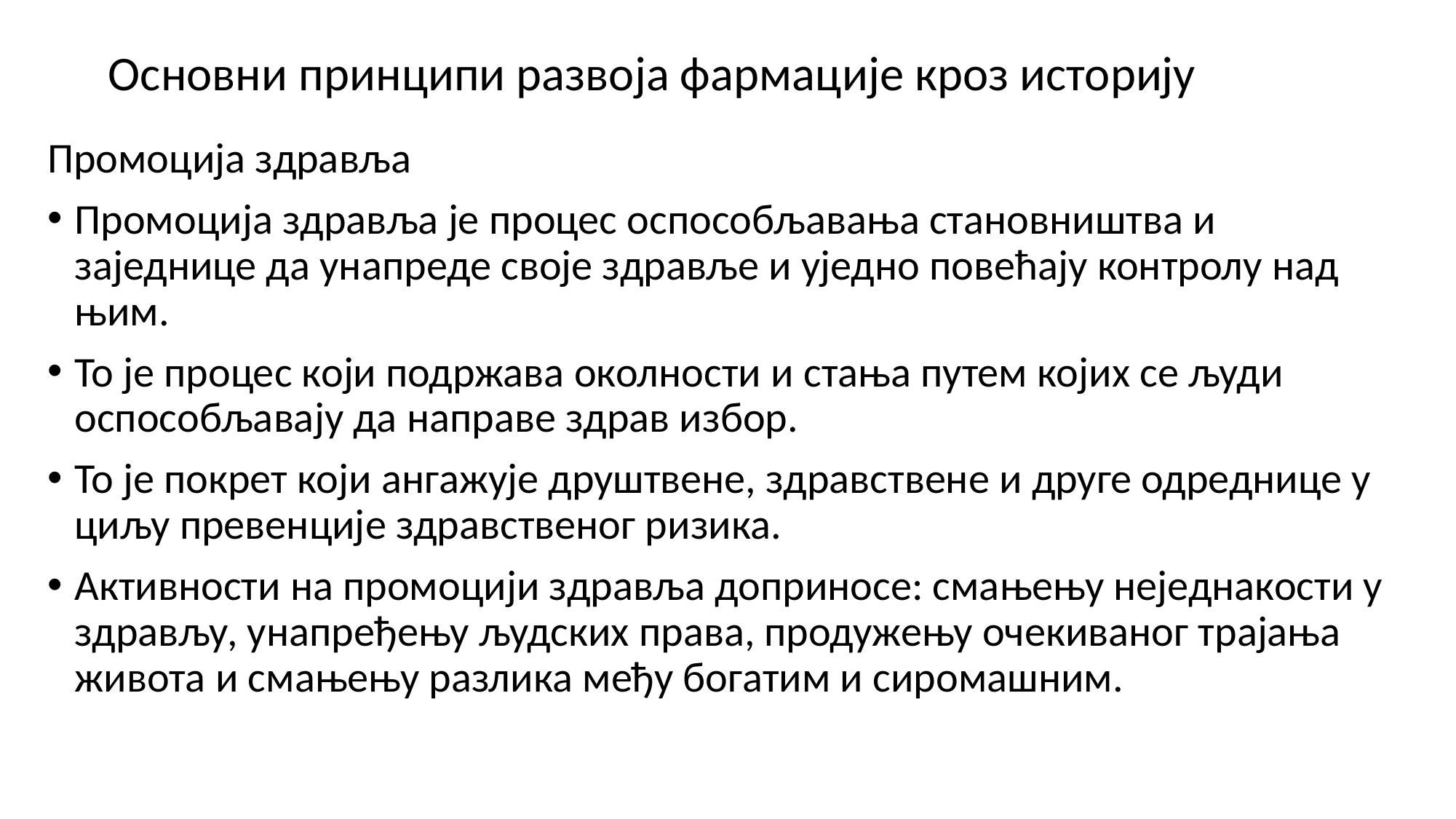

# Основни принципи развоја фармације кроз историју
Промоција здравља
Промоција здравља је процес оспособљавања становништва и заједнице да унапреде своје здравље и уједно повећају контролу над њим.
То је процес који подржава околности и стања путем којих се људи оспособљавају да направе здрав избор.
То је покрет који ангажује друштвене, здравствене и друге одреднице у циљу превенције здравственог ризика.
Активности на промоцији здравља доприносе: смањењу неједнакости у здрављу, унапређењу људских права, продужењу очекиваног трајања живота и смањењу разлика међу богатим и сиромашним.